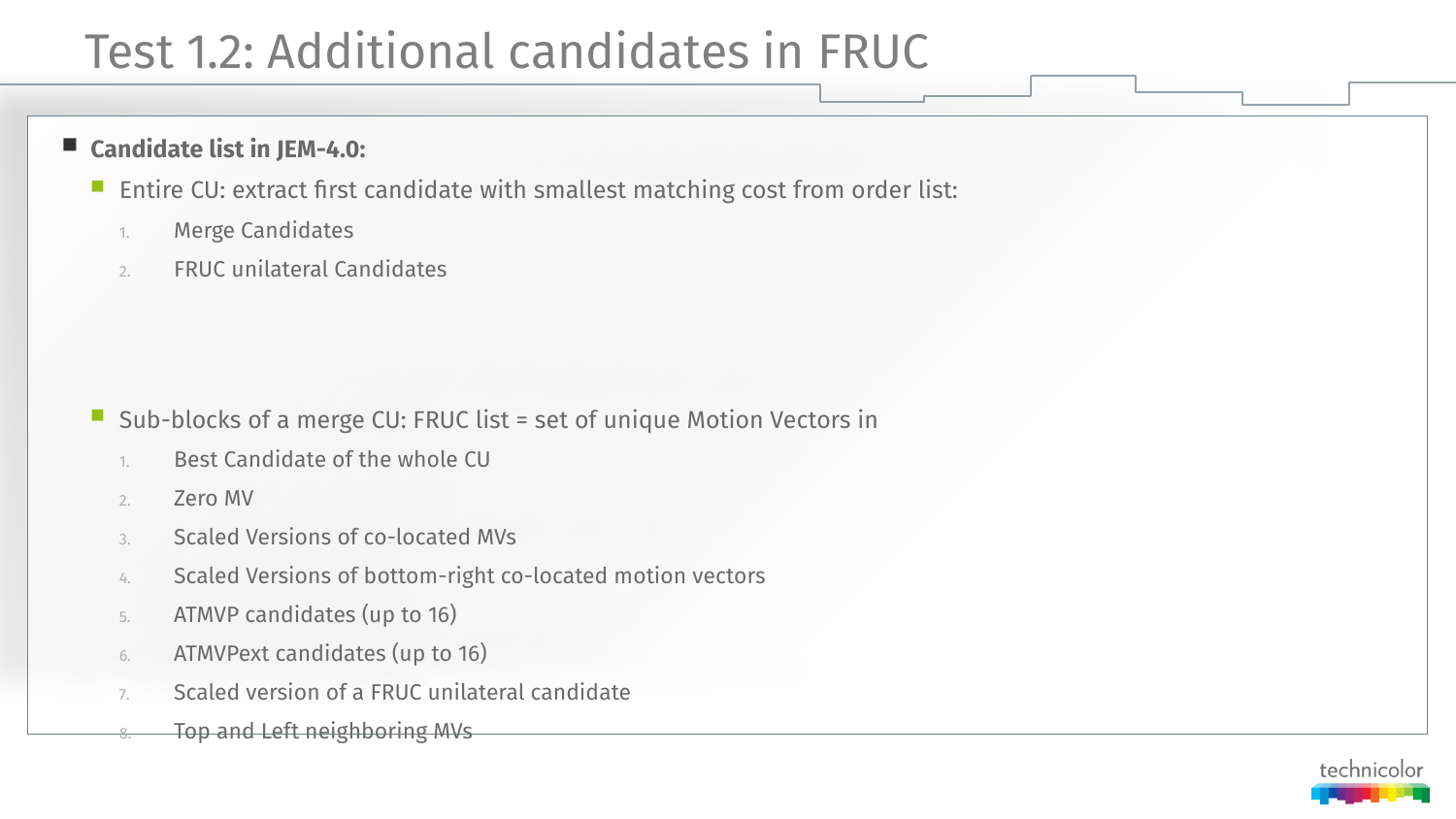

Test 1.2: Additional candidates in FRUC
Candidate list in JEM-4.0:
Entire CU: extract first candidate with smallest matching cost from order list:
Merge Candidates
FRUC unilateral Candidates

Sub-blocks of a merge CU: FRUC list = set of unique Motion Vectors in
Best Candidate of the whole CU
Zero MV
Scaled Versions of co-located MVs
Scaled Versions of bottom-right co-located motion vectors
ATMVP candidates (up to 16)
ATMVPext candidates (up to 16)
Scaled version of a FRUC unilateral candidate
Top and Left neighboring MVs